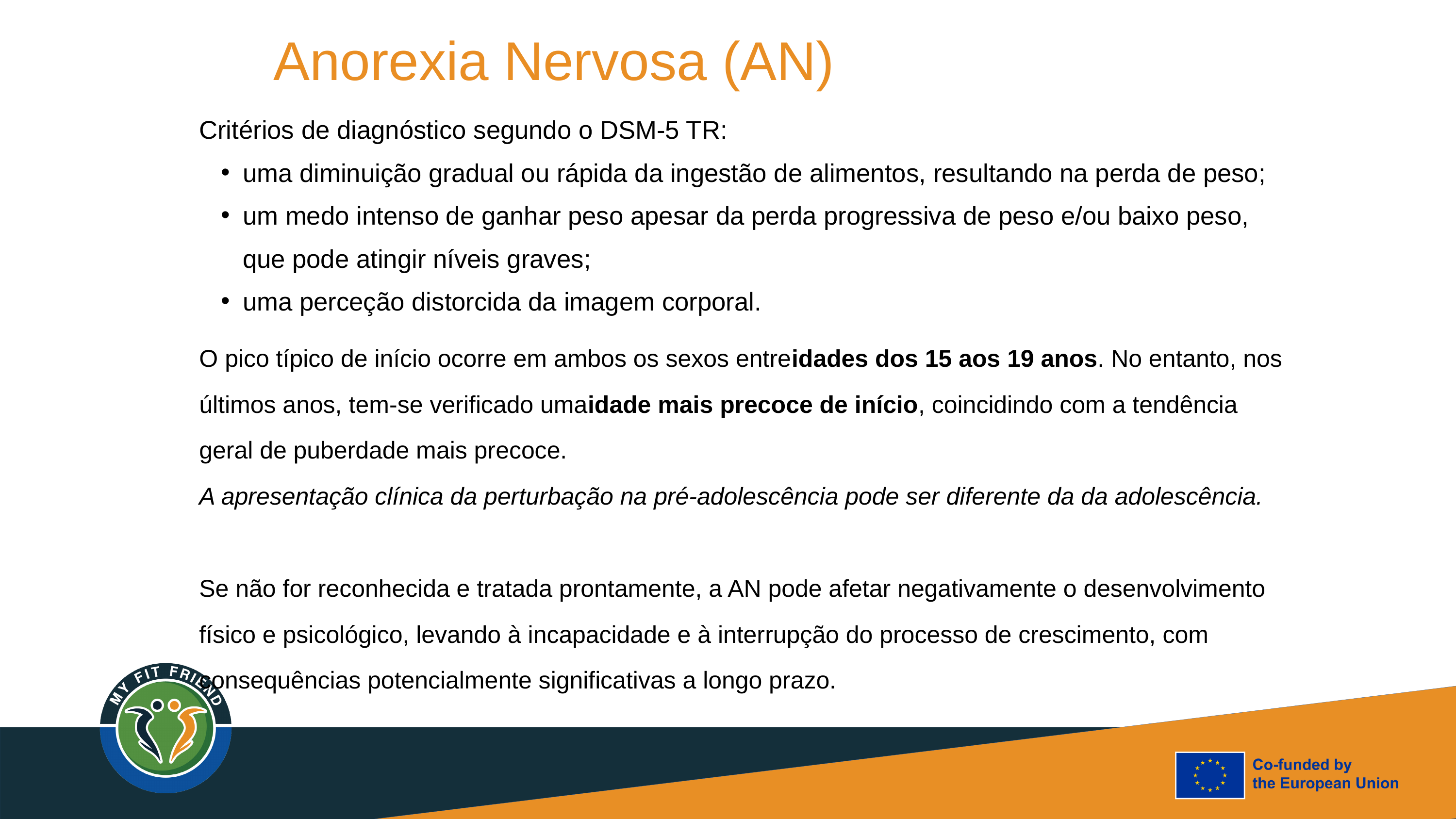

Anorexia Nervosa (AN)
Critérios de diagnóstico segundo o DSM-5 TR:
uma diminuição gradual ou rápida da ingestão de alimentos, resultando na perda de peso;
um medo intenso de ganhar peso apesar da perda progressiva de peso e/ou baixo peso, que pode atingir níveis graves;
uma perceção distorcida da imagem corporal.
O pico típico de início ocorre em ambos os sexos entreidades dos 15 aos 19 anos. No entanto, nos últimos anos, tem-se verificado umaidade mais precoce de início, coincidindo com a tendência geral de puberdade mais precoce.
A apresentação clínica da perturbação na pré-adolescência pode ser diferente da da adolescência.

Se não for reconhecida e tratada prontamente, a AN pode afetar negativamente o desenvolvimento físico e psicológico, levando à incapacidade e à interrupção do processo de crescimento, com consequências potencialmente significativas a longo prazo.